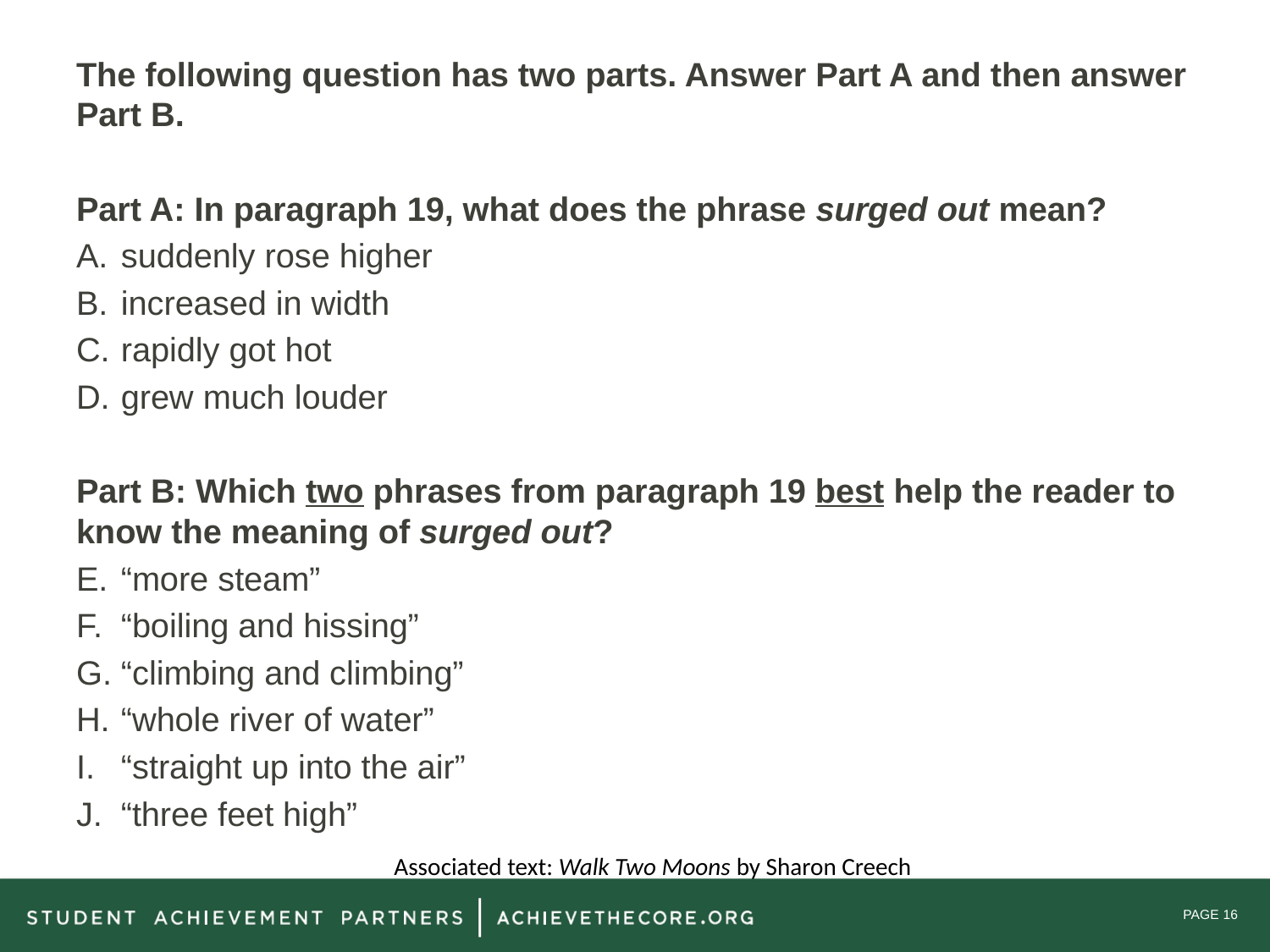

The following question has two parts. Answer Part A and then answer Part B.

Part A: In paragraph 19, what does the phrase surged out mean?
suddenly rose higher
increased in width
rapidly got hot
grew much louder

Part B: Which two phrases from paragraph 19 best help the reader to know the meaning of surged out?
“more steam”
“boiling and hissing”
“climbing and climbing”
“whole river of water”
“straight up into the air”
“three feet high”

Associated text: Walk Two Moons by Sharon Creech